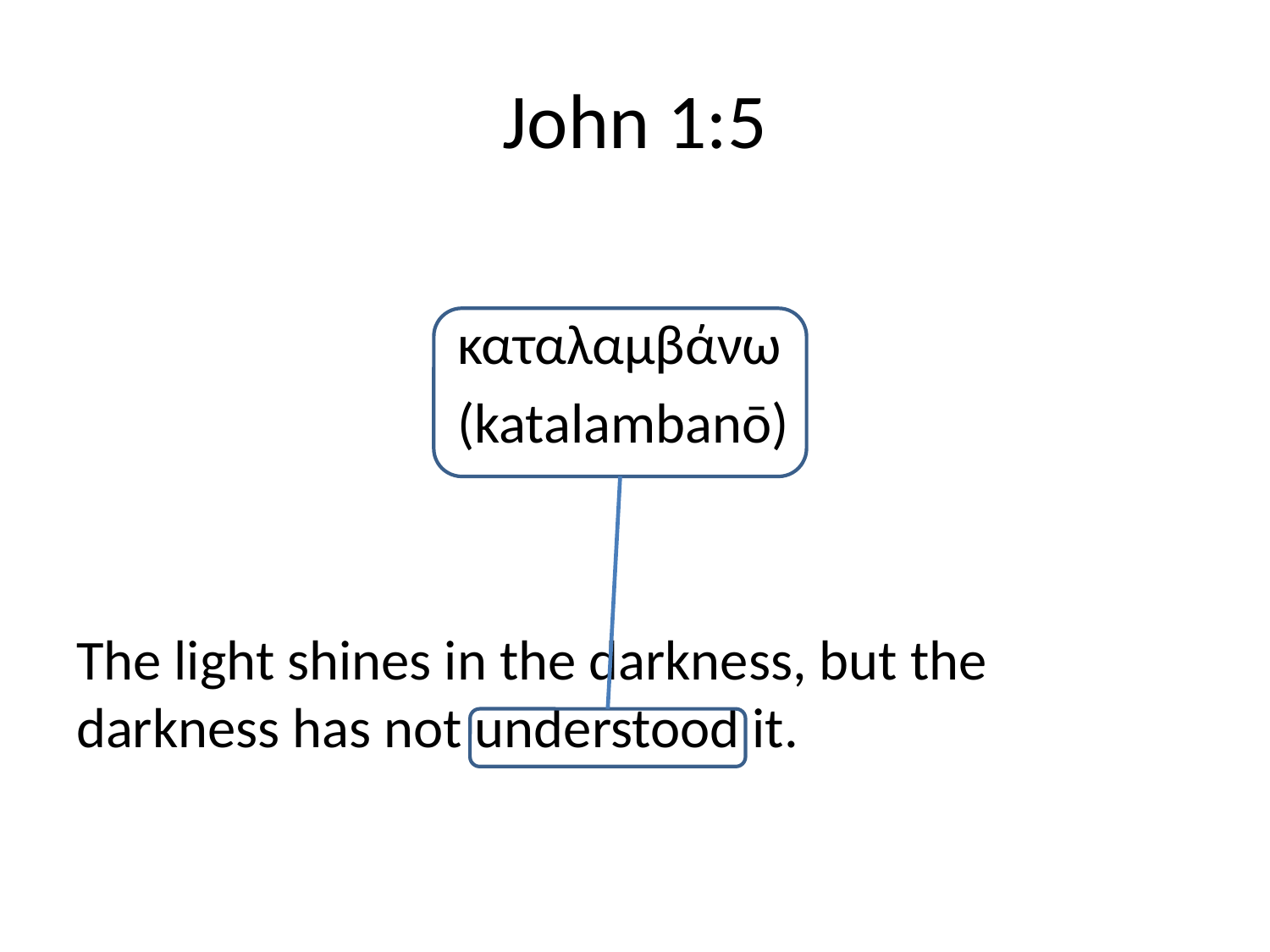

# John 1:5

			καταλαμβάνω
			(katalambanō)

The light shines in the darkness, but the darkness has not understood it.